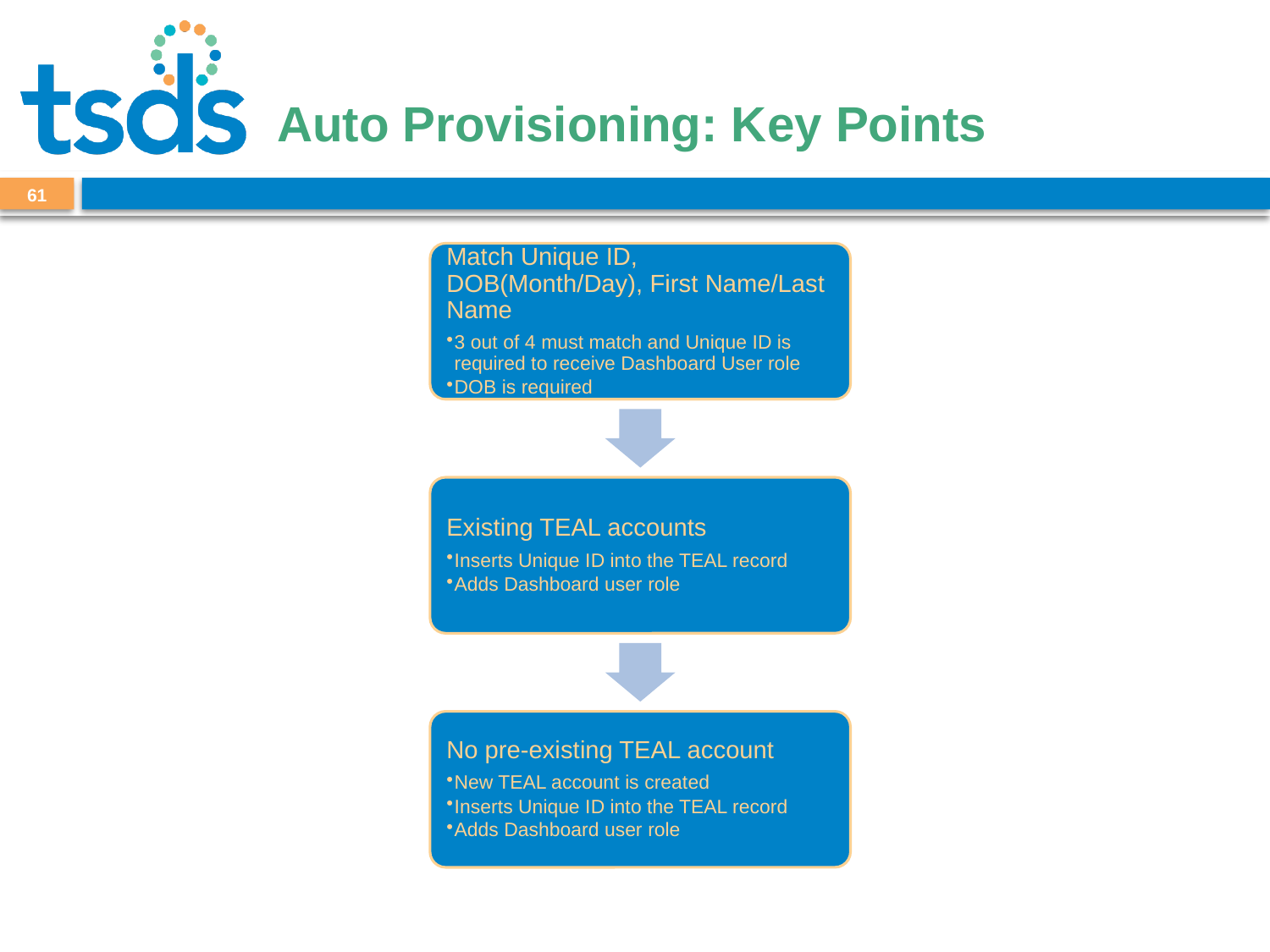

# Auto Provisioning: Key Points
61
Match Unique ID, DOB(Month/Day), First Name/Last Name
3 out of 4 must match and Unique ID is required to receive Dashboard User role
DOB is required

Existing TEAL accounts
Inserts Unique ID into the TEAL record
Adds Dashboard user role

No pre-existing TEAL account
New TEAL account is created
Inserts Unique ID into the TEAL record
Adds Dashboard user role